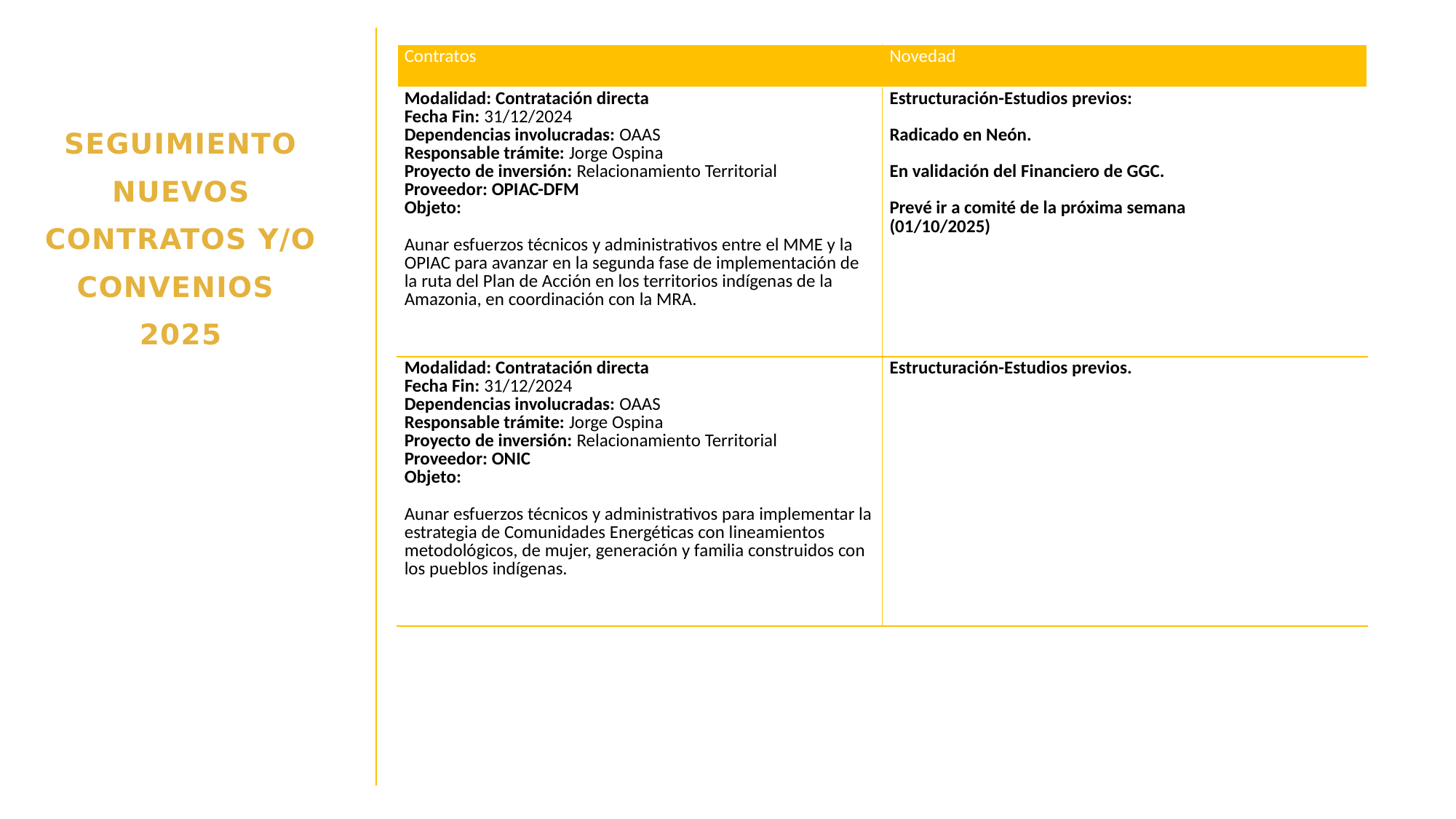

| Contratos | Novedad |
| --- | --- |
| Modalidad: Contratación directa Fecha Fin: 31/12/2024 Dependencias involucradas: OAAS Responsable trámite: Jorge Ospina Proyecto de inversión: Relacionamiento Territorial Proveedor: OPIAC-DFM Objeto: Aunar esfuerzos técnicos y administrativos entre el MME y la OPIAC para avanzar en la segunda fase de implementación de la ruta del Plan de Acción en los territorios indígenas de la Amazonia, en coordinación con la MRA. | Estructuración-Estudios previos: Radicado en Neón. En validación del Financiero de GGC. Prevé ir a comité de la próxima semana (01/10/2025) |
| Modalidad: Contratación directa Fecha Fin: 31/12/2024 Dependencias involucradas: OAAS Responsable trámite: Jorge Ospina Proyecto de inversión: Relacionamiento Territorial Proveedor: ONIC Objeto: Aunar esfuerzos técnicos y administrativos para implementar la estrategia de Comunidades Energéticas con lineamientos metodológicos, de mujer, generación y familia construidos con los pueblos indígenas. | Estructuración-Estudios previos. |
SEGUIMIENTO NUEVOS
CONTRATOS Y/O CONVENIOS
2025